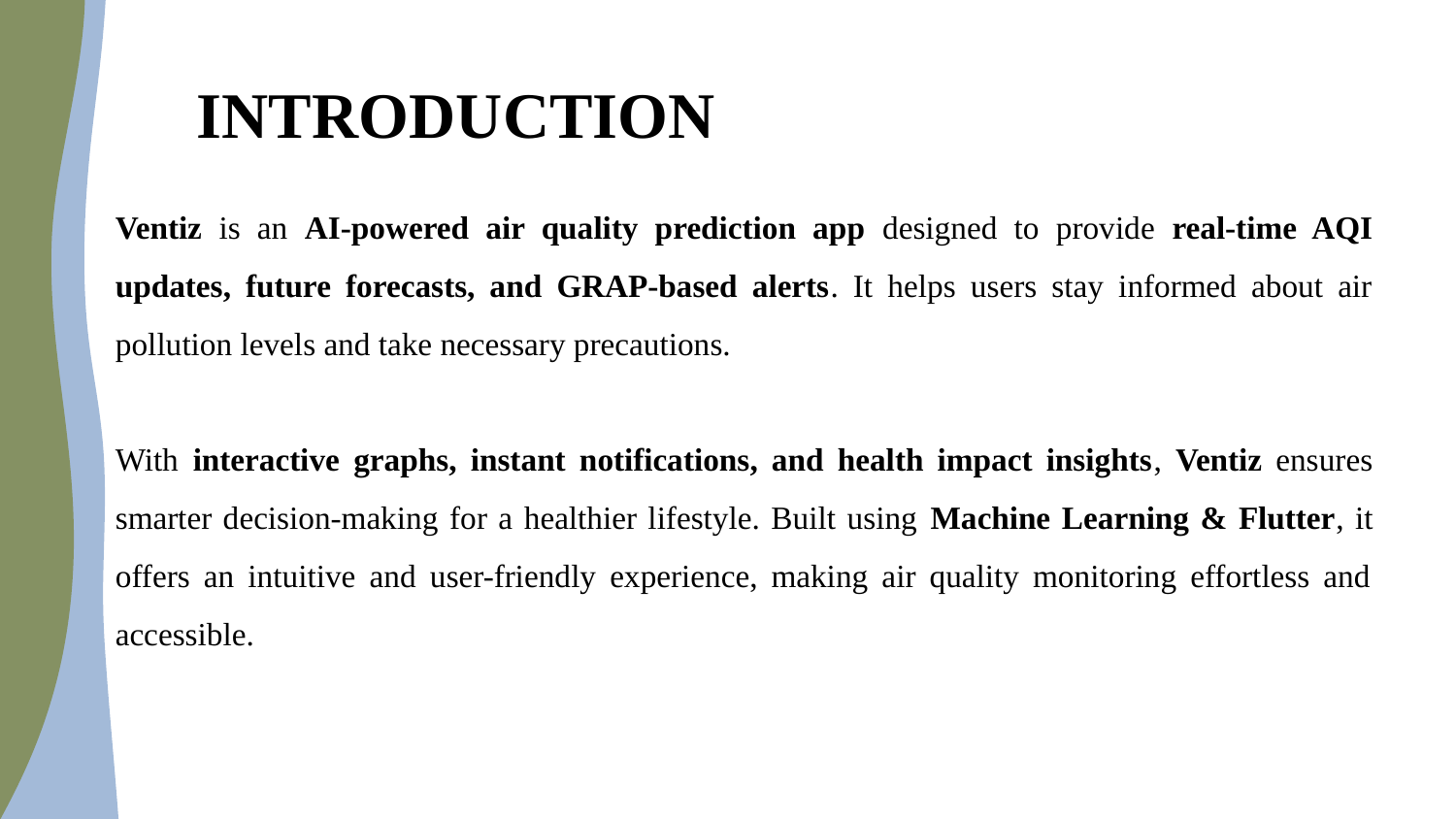

INTRODUCTION
Ventiz is an AI-powered air quality prediction app designed to provide real-time AQI updates, future forecasts, and GRAP-based alerts. It helps users stay informed about air pollution levels and take necessary precautions.

With interactive graphs, instant notifications, and health impact insights, Ventiz ensures smarter decision-making for a healthier lifestyle. Built using Machine Learning & Flutter, it offers an intuitive and user-friendly experience, making air quality monitoring effortless and accessible.